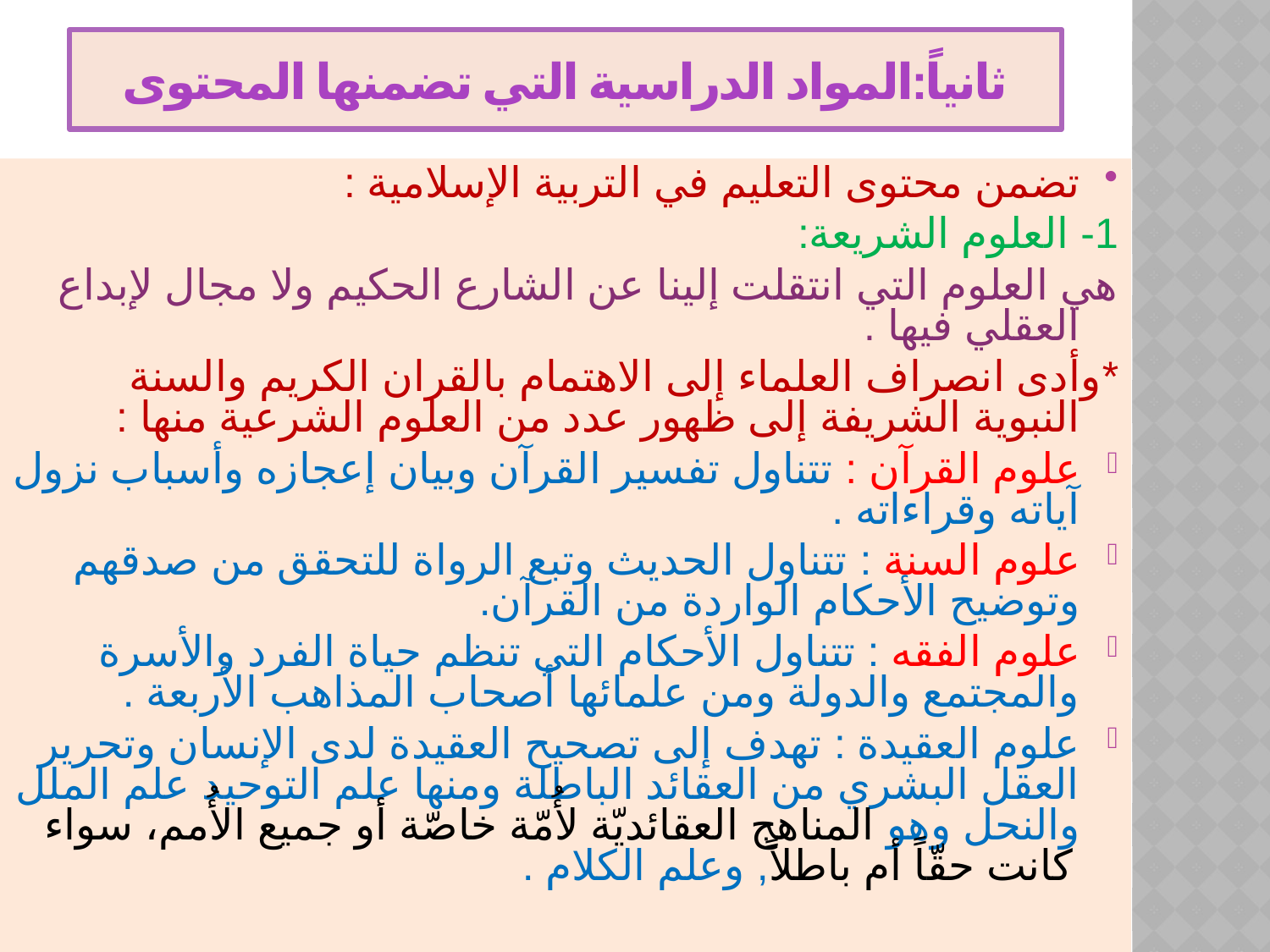

# ثانياً:المواد الدراسية التي تضمنها المحتوى
تضمن محتوى التعليم في التربية الإسلامية :
1- العلوم الشريعة:
هي العلوم التي انتقلت إلينا عن الشارع الحكيم ولا مجال لإبداع العقلي فيها .
*وأدى انصراف العلماء إلى الاهتمام بالقران الكريم والسنة النبوية الشريفة إلى ظهور عدد من العلوم الشرعية منها :
علوم القرآن : تتناول تفسير القرآن وبيان إعجازه وأسباب نزول آياته وقراءاته .
علوم السنة : تتناول الحديث وتبع الرواة للتحقق من صدقهم وتوضيح الأحكام الواردة من القرآن.
علوم الفقه : تتناول الأحكام التي تنظم حياة الفرد والأسرة والمجتمع والدولة ومن علمائها أصحاب المذاهب الأربعة .
علوم العقيدة : تهدف إلى تصحيح العقيدة لدى الإنسان وتحرير العقل البشري من العقائد الباطلة ومنها علم التوحيد علم الملل والنحل وهو المناهج العقائديّة لأُمّة خاصّة أو جميع الأُمم، سواء كانت حقّاً أم باطلاً, وعلم الكلام .